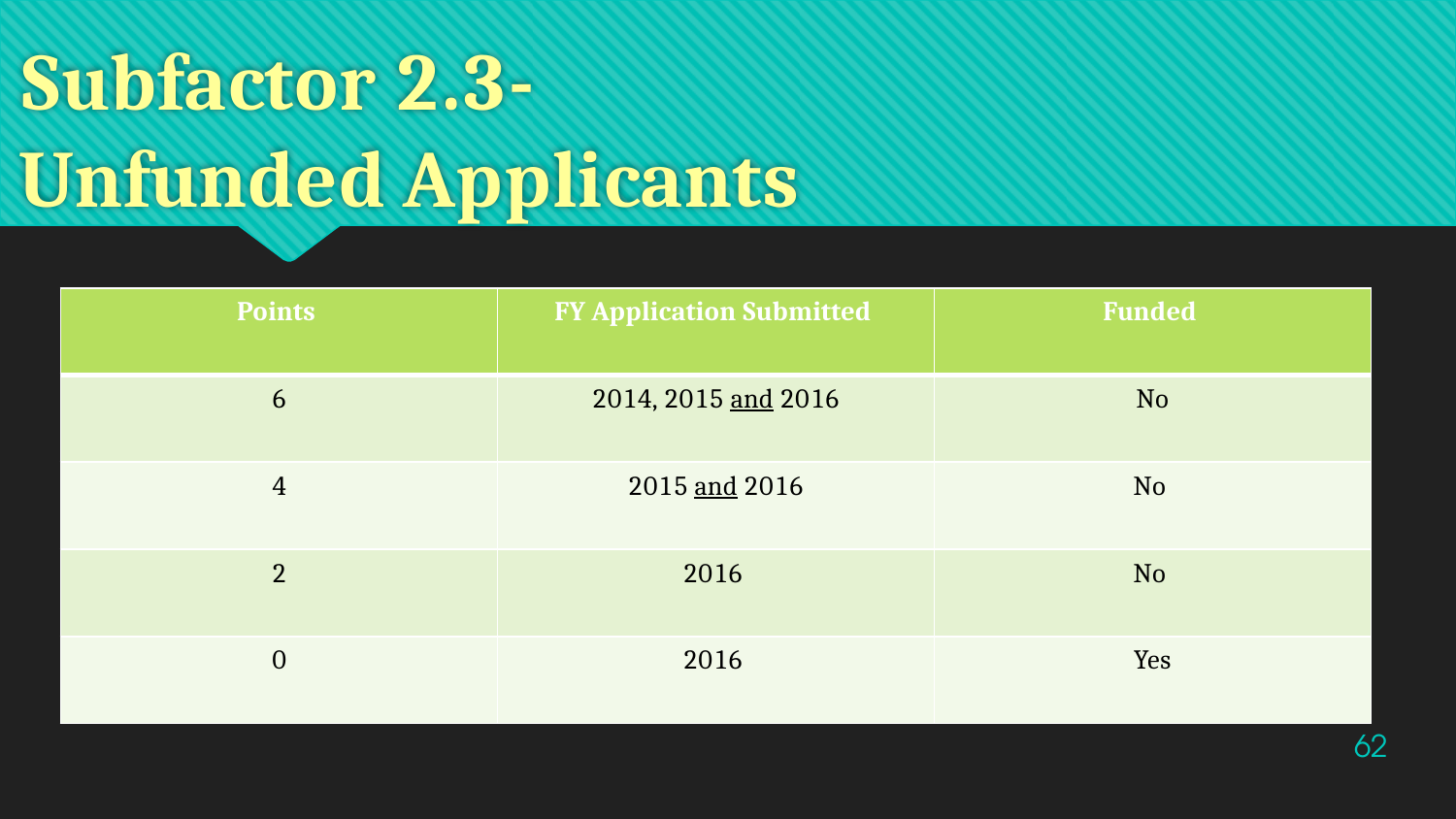

# Subfactor 2.3- Unfunded Applicants
| Points | FY Application Submitted | Funded |
| --- | --- | --- |
| 6 | 2014, 2015 and 2016 | No |
| 4 | 2015 and 2016 | No |
| 2 | 2016 | No |
| 0 | 2016 | Yes |
62